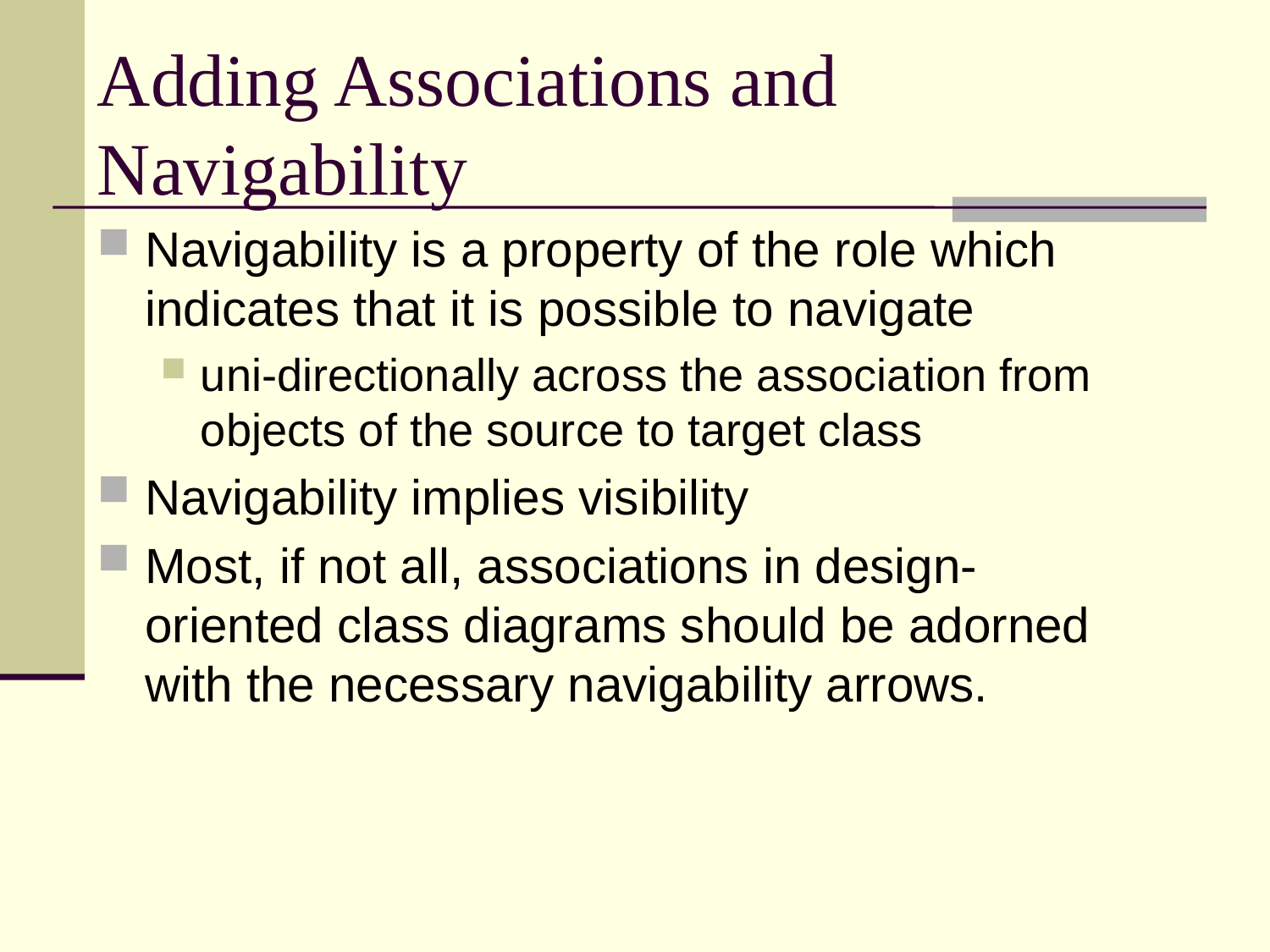

# Adding Associations and Navigability
Navigability is a property of the role which indicates that it is possible to navigate
uni-directionally across the association from objects of the source to target class
Navigability implies visibility
Most, if not all, associations in design-oriented class diagrams should be adorned with the necessary navigability arrows.